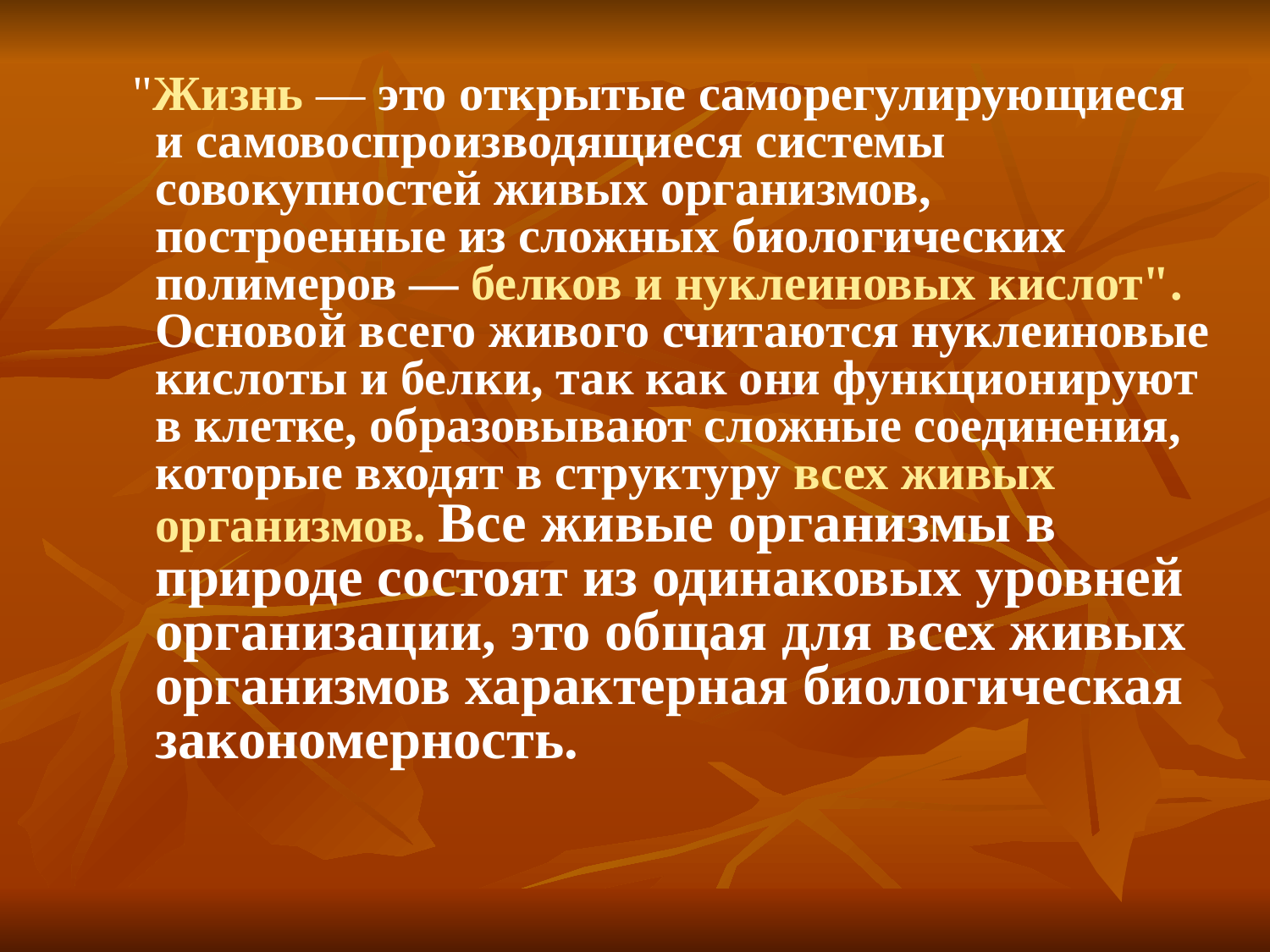

"Жизнь — это открытые саморегулирующиеся и самовоспроизводящиеся системы совокупностей живых организмов, построенные из сложных биологических полимеров — белков и нуклеиновых кислот".
Основой всего живого считаются нуклеиновые кислоты и белки, так как они функционируют в клетке, образовывают сложные соединения, которые входят в структуру всех живых организмов. Все живые организмы в природе состоят из одинаковых уровней организации, это общая для всех живых организмов характерная биологическая закономерность.